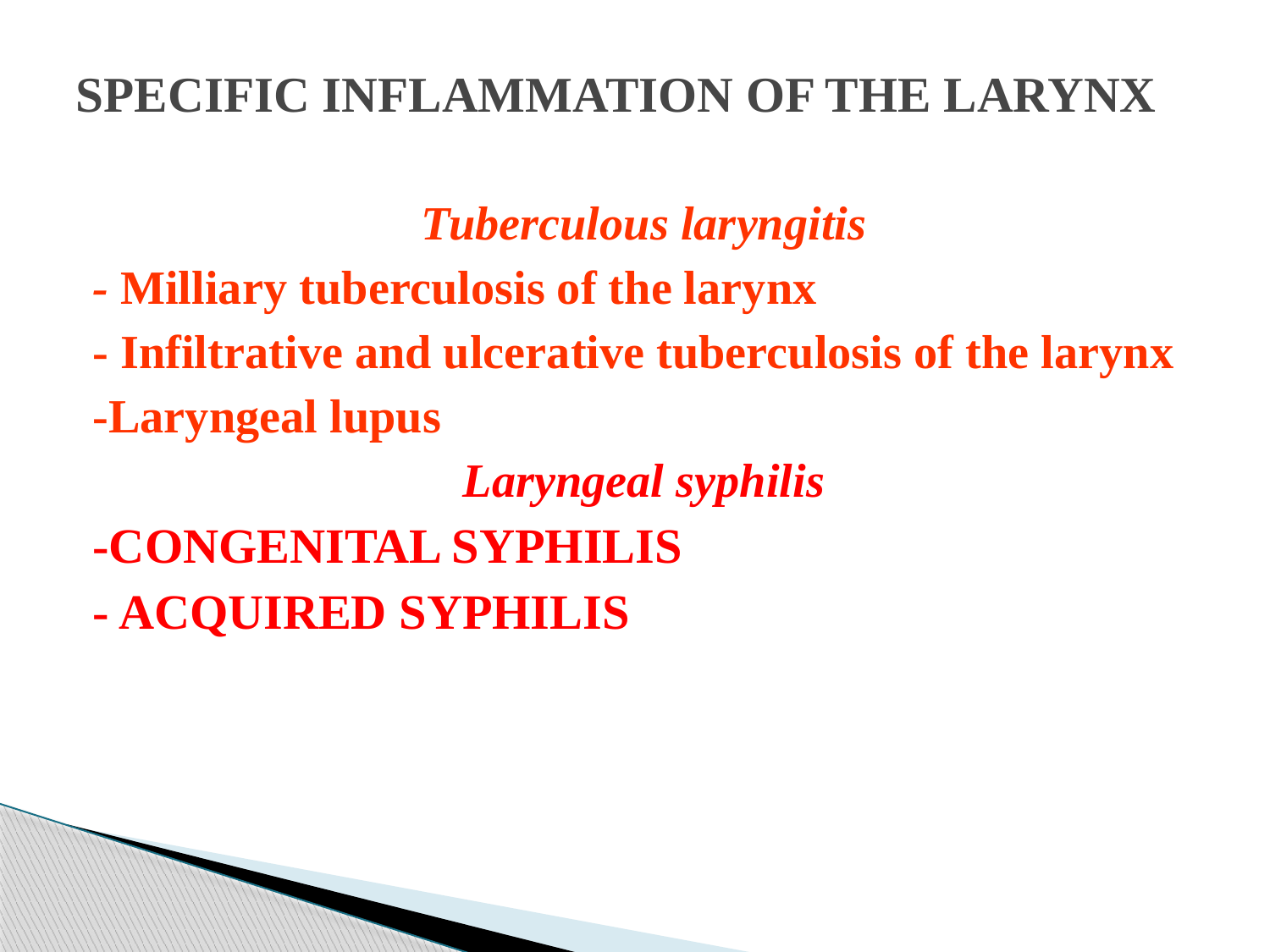

# SPECIFIC INFLAMMATION OF THE LARYNX
Tuberculous laryngitis
- Milliary tuberculosis of the larynx
- Infiltrative and ulcerative tuberculosis of the larynx
-Laryngeal lupus
Laryngeal syphilis
-CONGENITAL SYPHILIS
- ACQUIRED SYPHILIS